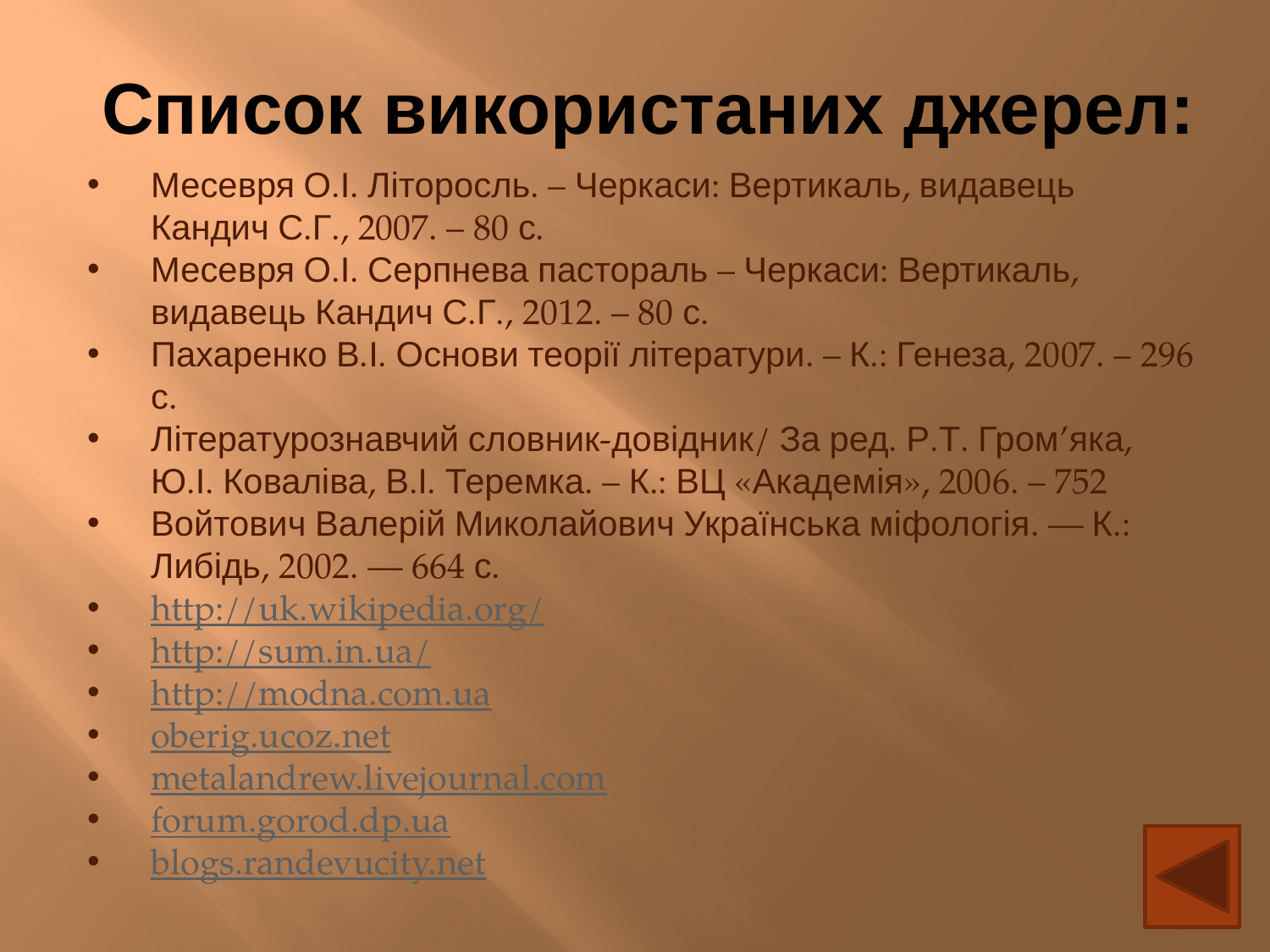

# Список використаних джерел:
Месевря О.І. Літоросль. – Черкаси: Вертикаль, видавець Кандич С.Г., 2007. – 80 с.
Месевря О.І. Серпнева пастораль – Черкаси: Вертикаль, видавець Кандич С.Г., 2012. – 80 с.
Пахаренко В.І. Основи теорії літератури. – К.: Генеза, 2007. – 296 с.
Літературознавчий словник-довідник/ За ред. Р.Т. Гром’яка, Ю.І. Коваліва, В.І. Теремка. – К.: ВЦ «Академія», 2006. – 752
Войтович Валерій Миколайович Українська міфологія. — К.: Либідь, 2002. — 664 с.
http://uk.wikipedia.org/
http://sum.in.ua/
http://modna.com.ua
oberig.ucoz.net
metalandrew.livejournal.com
forum.gorod.dp.ua
blogs.randevucity.net